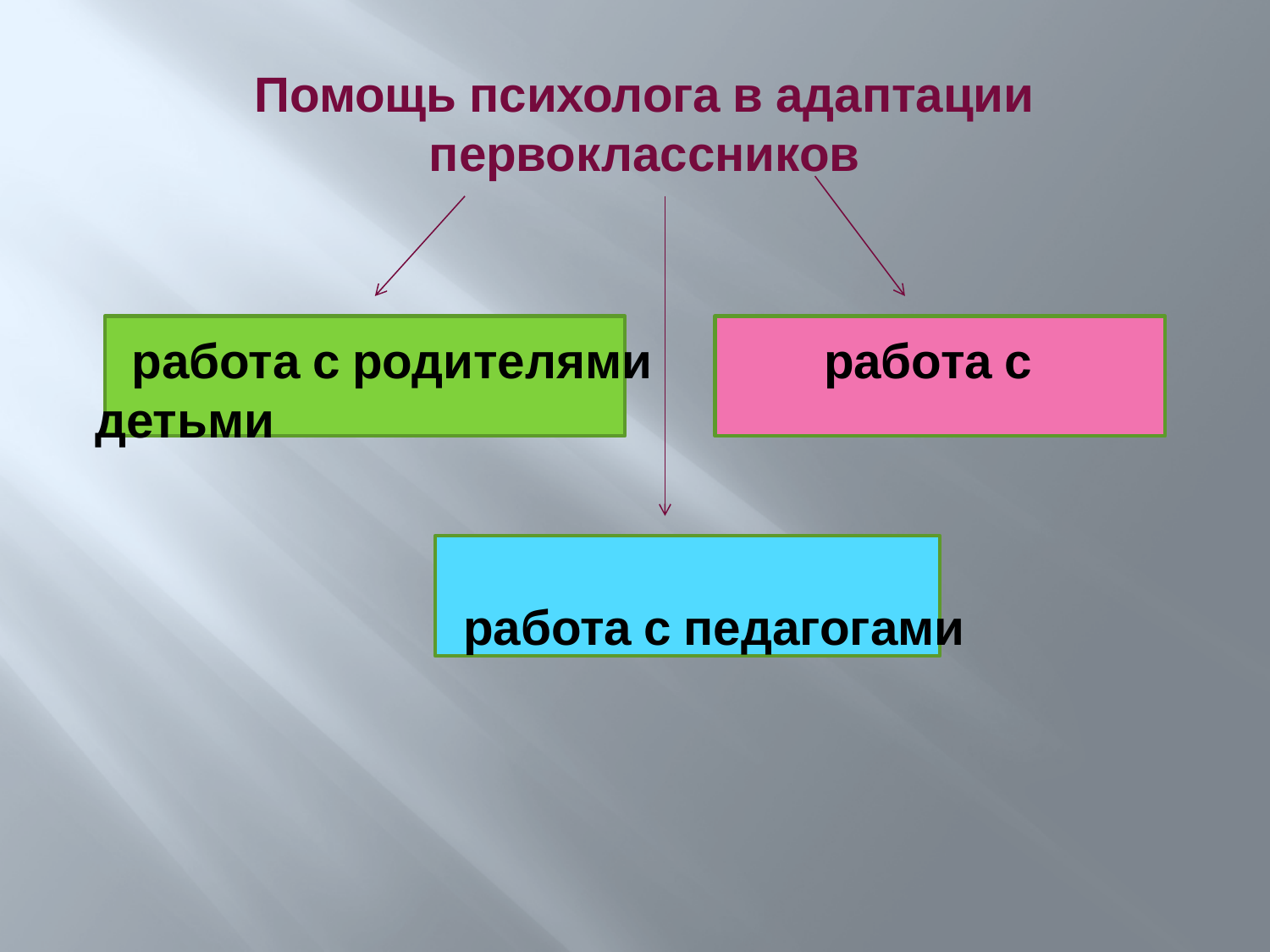

Помощь психолога в адаптации первоклассников

   работа с родителями              работа с детьми

                              работа с педагогами